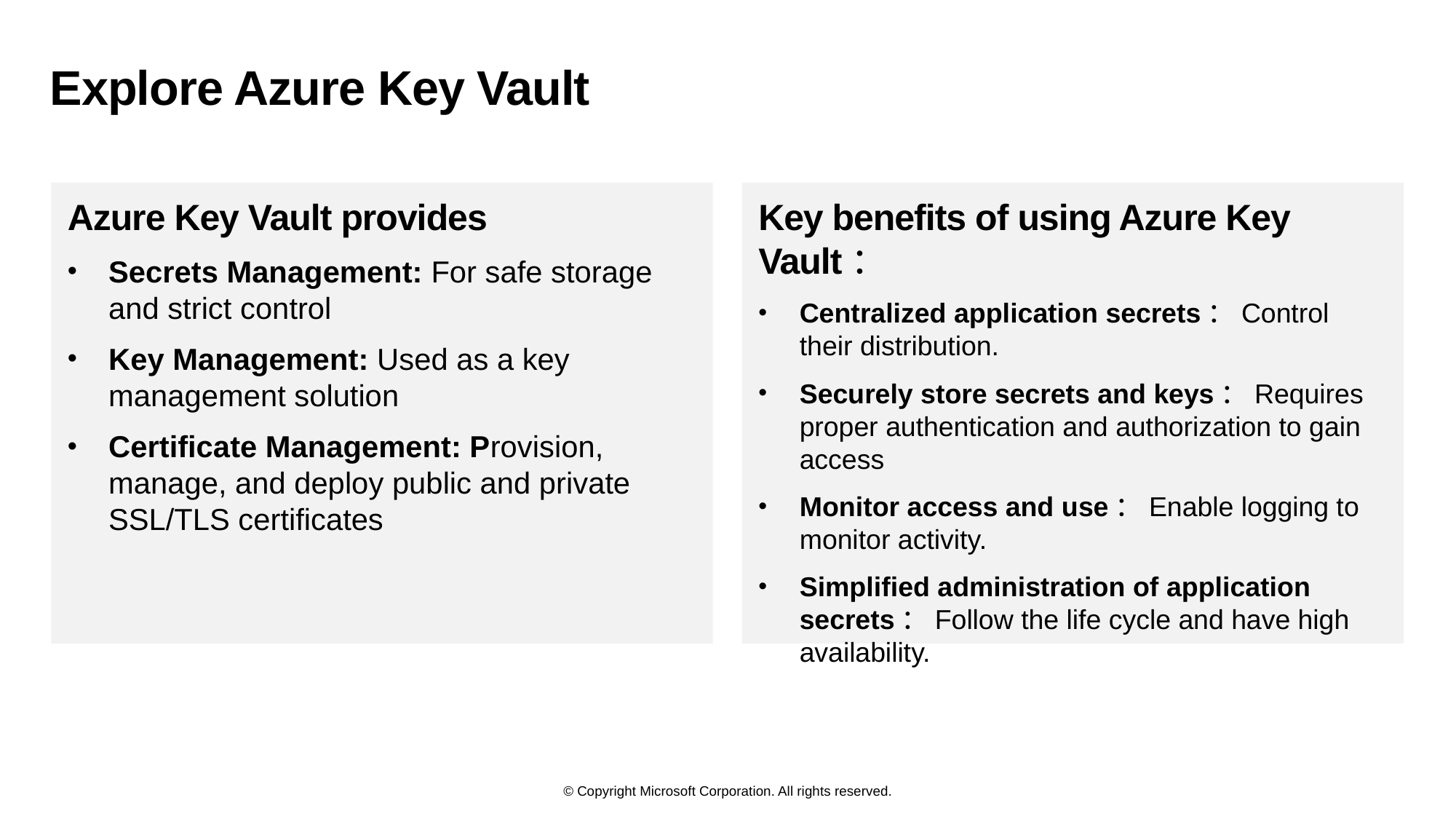

# Explore Azure Key Vault
Azure Key Vault provides
Secrets Management: For safe storage and strict control
Key Management: Used as a key management solution
Certificate Management: Provision, manage, and deploy public and private SSL/TLS certificates
Key benefits of using Azure Key Vault：
Centralized application secrets：Control their distribution.
Securely store secrets and keys：Requires proper authentication and authorization to gain access
Monitor access and use：Enable logging to monitor activity.
Simplified administration of application secrets：Follow the life cycle and have high availability.